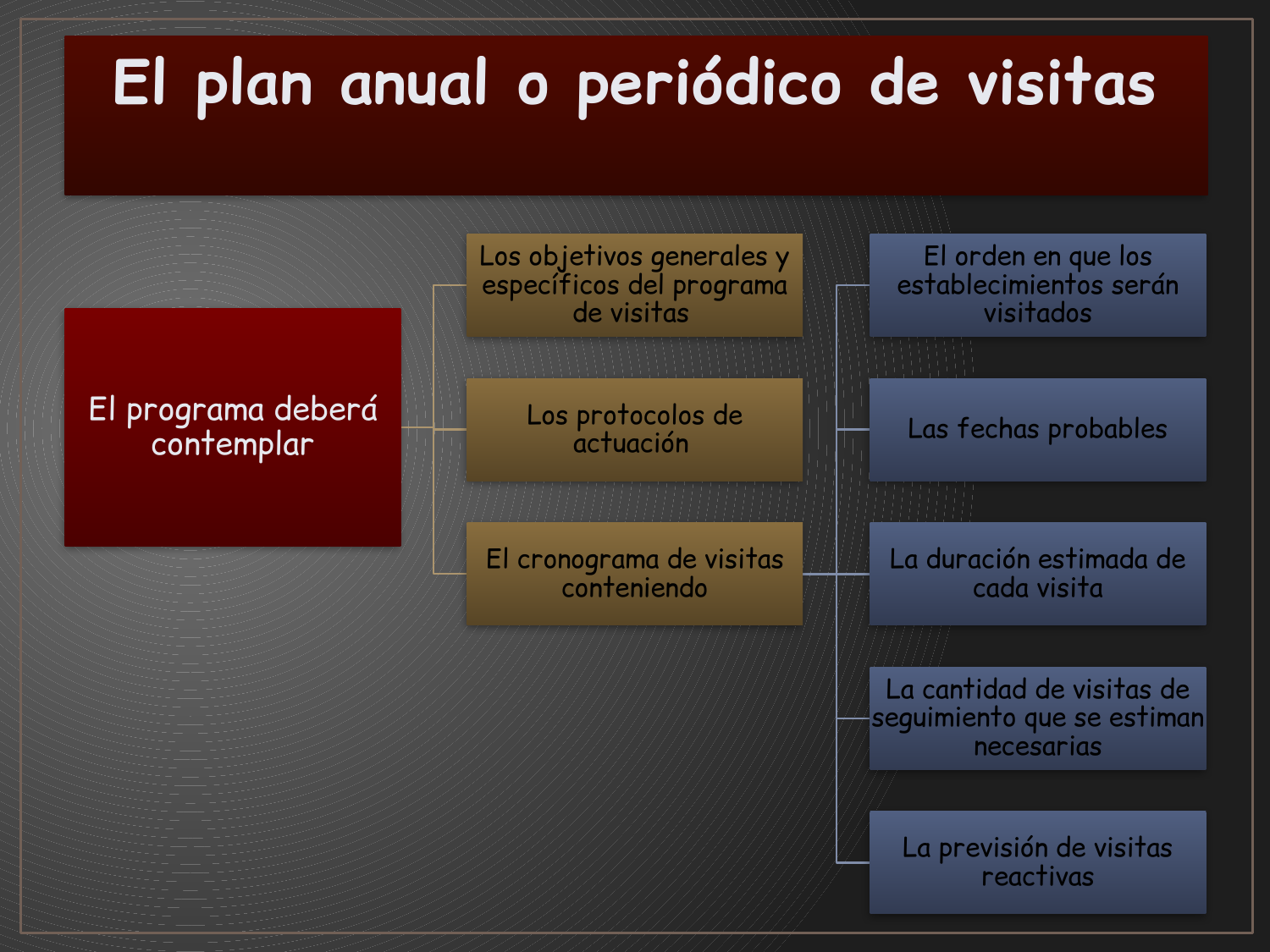

# El plan anual o periódico de visitas
El programa deberá contemplar
Los objetivos generales y específicos del programa de visitas
Los protocolos de actuación
El cronograma de visitas conteniendo
El orden en que los establecimientos serán visitados
Las fechas probables
La duración estimada de cada visita
La cantidad de visitas de seguimiento que se estiman necesarias
La previsión de visitas reactivas